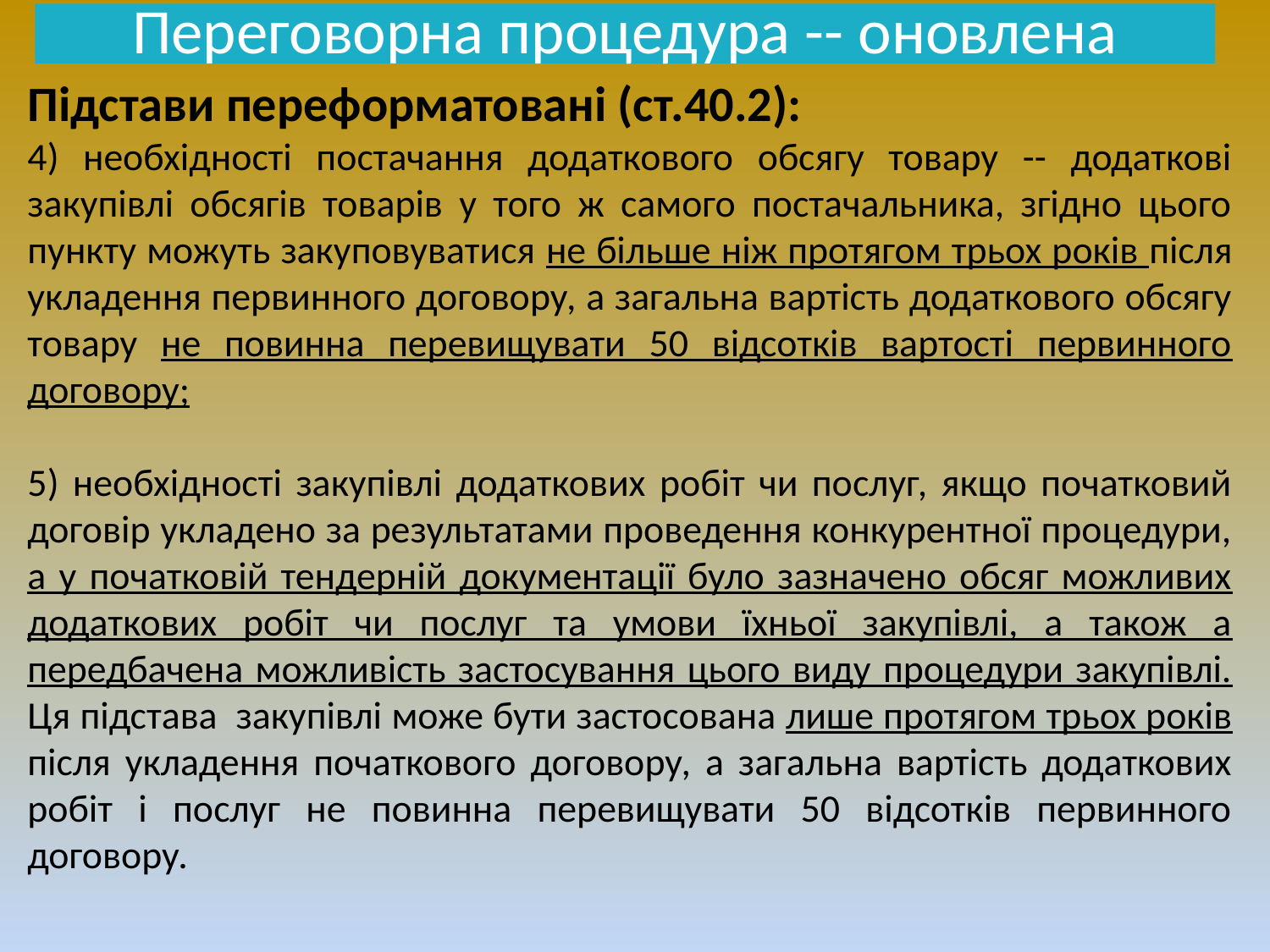

# Переговорна процедура -- оновлена
Підстави переформатовані (ст.40.2):
4) необхідності постачання додаткового обсягу товару -- додаткові закупівлі обсягів товарів у того ж самого постачальника, згідно цього пункту можуть закуповуватися не більше ніж протягом трьох років після укладення первинного договору, а загальна вартість додаткового обсягу товару не повинна перевищувати 50 відсотків вартості первинного договору;

5) необхідності закупівлі додаткових робіт чи послуг, якщо початковий договір укладено за результатами проведення конкурентної процедури, а у початковій тендерній документації було зазначено обсяг можливих додаткових робіт чи послуг та умови їхньої закупівлі, а також а передбачена можливість застосування цього виду процедури закупівлі. Ця підстава  закупівлі може бути застосована лише протягом трьох років після укладення початкового договору, а загальна вартість додаткових робіт і послуг не повинна перевищувати 50 відсотків первинного договору.